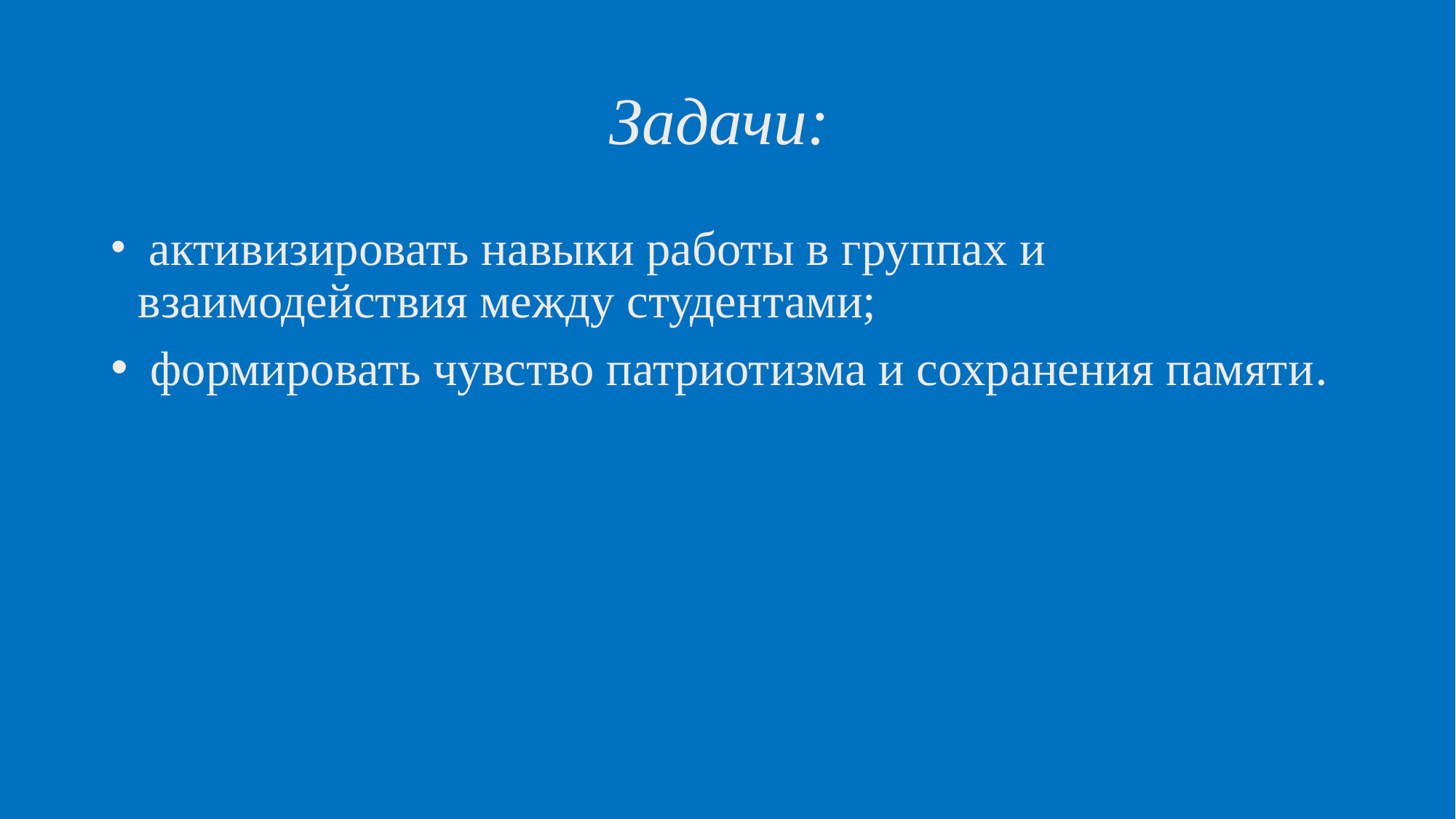

# Задачи:
 активизировать навыки работы в группах и взаимодействия между студентами;
 формировать чувство патриотизма и сохранения памяти.